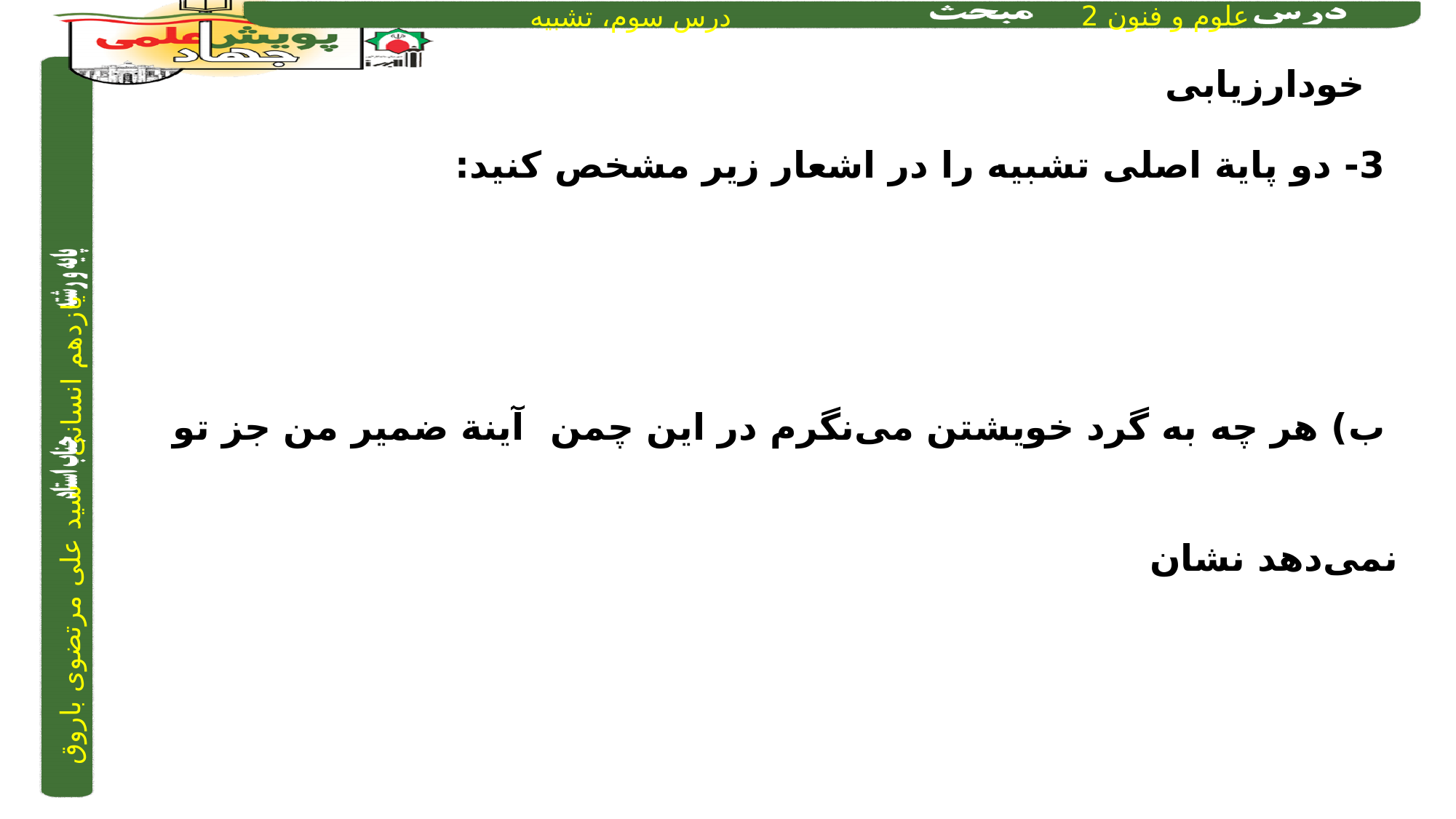

خودارزیابی
 3- دو پایة اصلی تشبیه را در اشعار زیر مشخص کنید:

 ب) هر چه به گرد خویشتن می‌نگرم در این چمن		آینة ضمیر من جز تو نمی‌دهد نشان